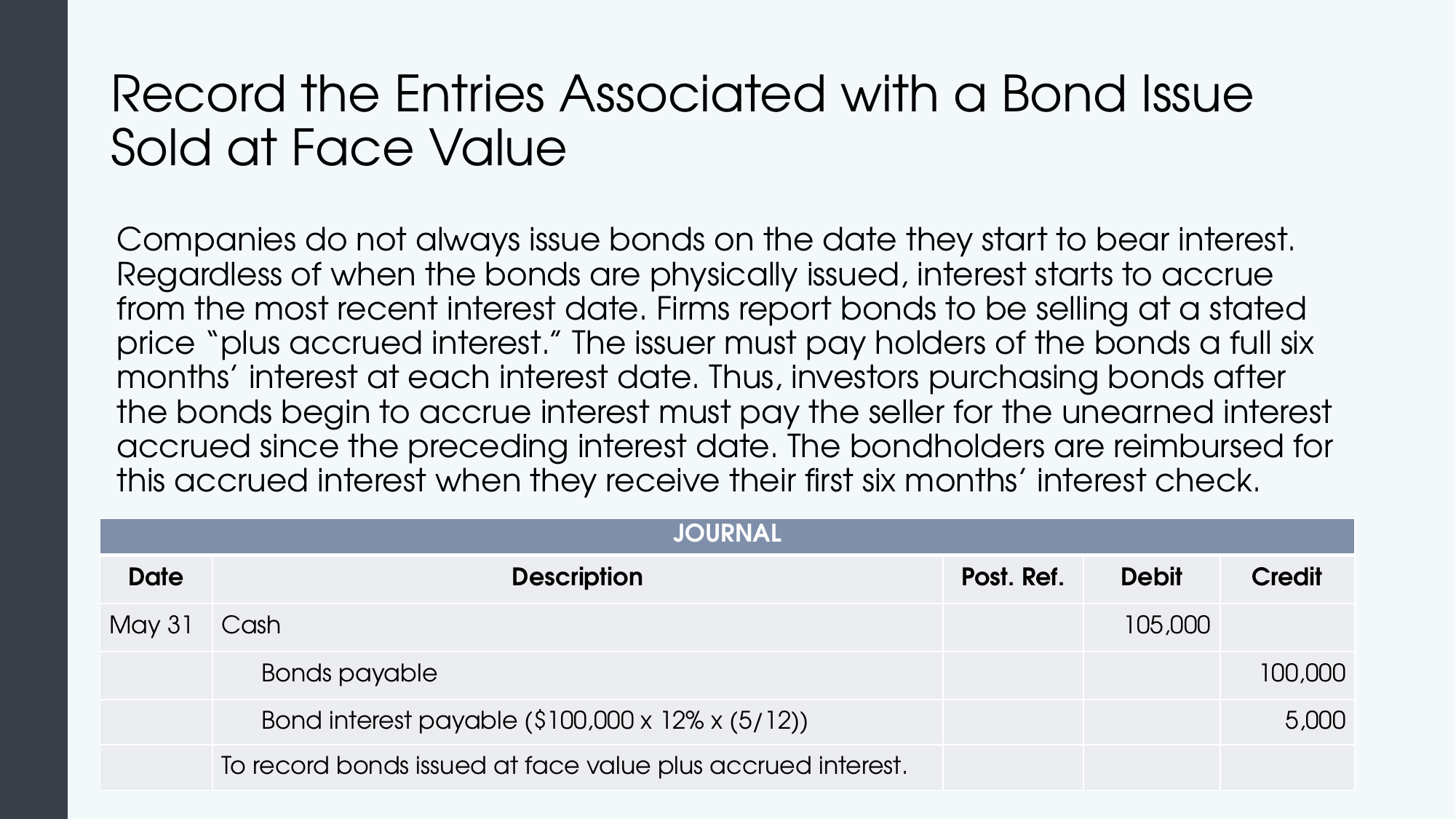

# Record the Entries Associated with a Bond Issue Sold at Face Value
Companies do not always issue bonds on the date they start to bear interest. Regardless of when the bonds are physically issued, interest starts to accrue from the most recent interest date. Firms report bonds to be selling at a stated price “plus accrued interest.” The issuer must pay holders of the bonds a full six months’ interest at each interest date. Thus, investors purchasing bonds after the bonds begin to accrue interest must pay the seller for the unearned interest accrued since the preceding interest date. The bondholders are reimbursed for this accrued interest when they receive their first six months’ interest check.
| JOURNAL |  |  |  |  |
| --- | --- | --- | --- | --- |
| Date | Description | Post. Ref. | Debit | Credit |
| May 31 | Cash |  | 105,000 |  |
|  | Bonds payable |  |  | 100,000 |
|  | Bond interest payable ($100,000 x 12% x (5/12)) |  |  | 5,000 |
|  | To record bonds issued at face value plus accrued interest. |  |  |  |